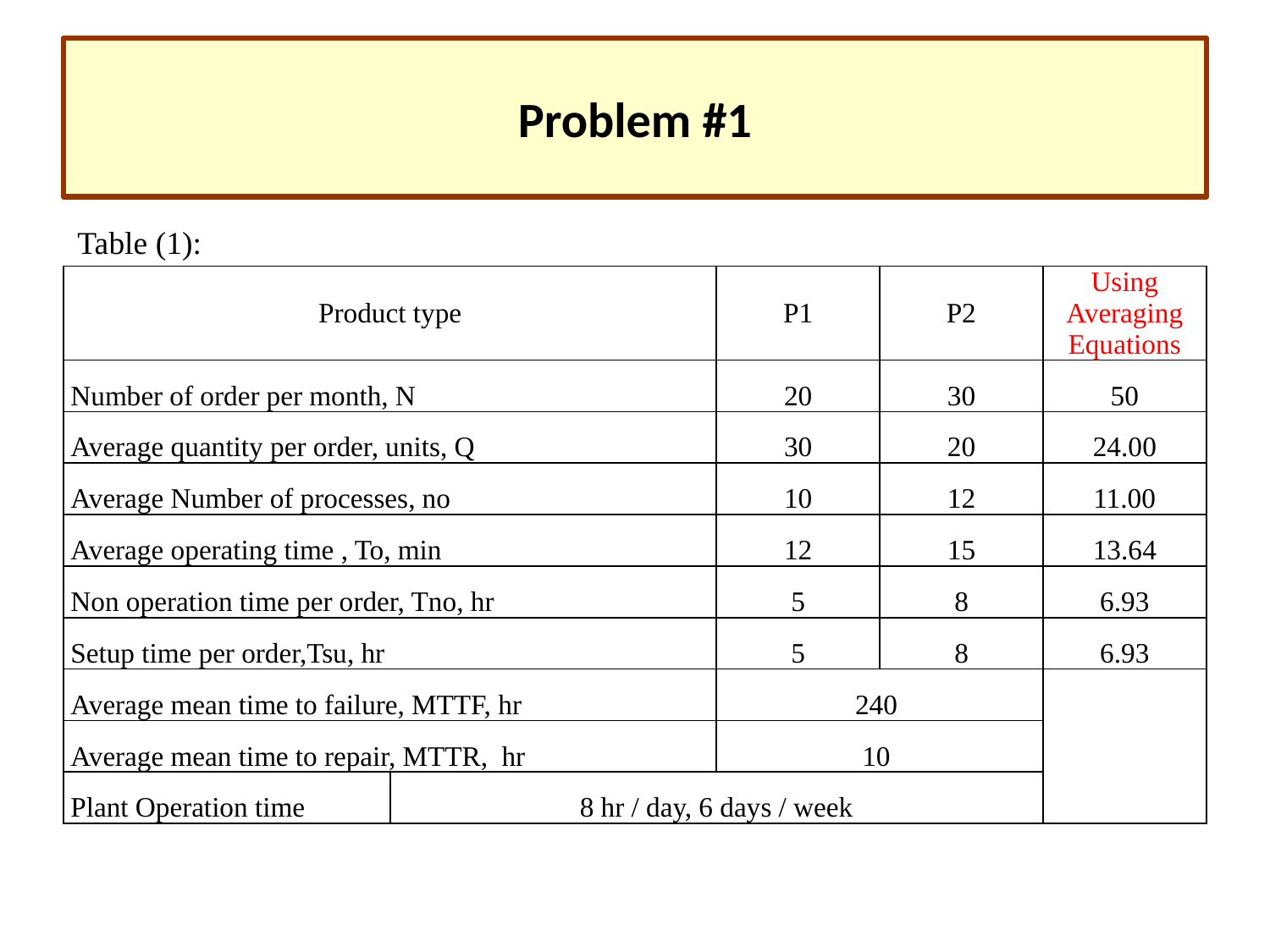

# Problem #1
Table (1):
| Product type |  | P1 | P2 | Using Averaging Equations |
| --- | --- | --- | --- | --- |
| Number of order per month, N |  | 20 | 30 | 50 |
| Average quantity per order, units, Q |  | 30 | 20 | 24.00 |
| Average Number of processes, no |  | 10 | 12 | 11.00 |
| Average operating time , To, min |  | 12 | 15 | 13.64 |
| Non operation time per order, Tno, hr |  | 5 | 8 | 6.93 |
| Setup time per order,Tsu, hr |  | 5 | 8 | 6.93 |
| Average mean time to failure, MTTF, hr |  | 240 |  |  |
| Average mean time to repair, MTTR, hr |  | 10 |  |  |
| Plant Operation time | 8 hr / day, 6 days / week |  |  |  |